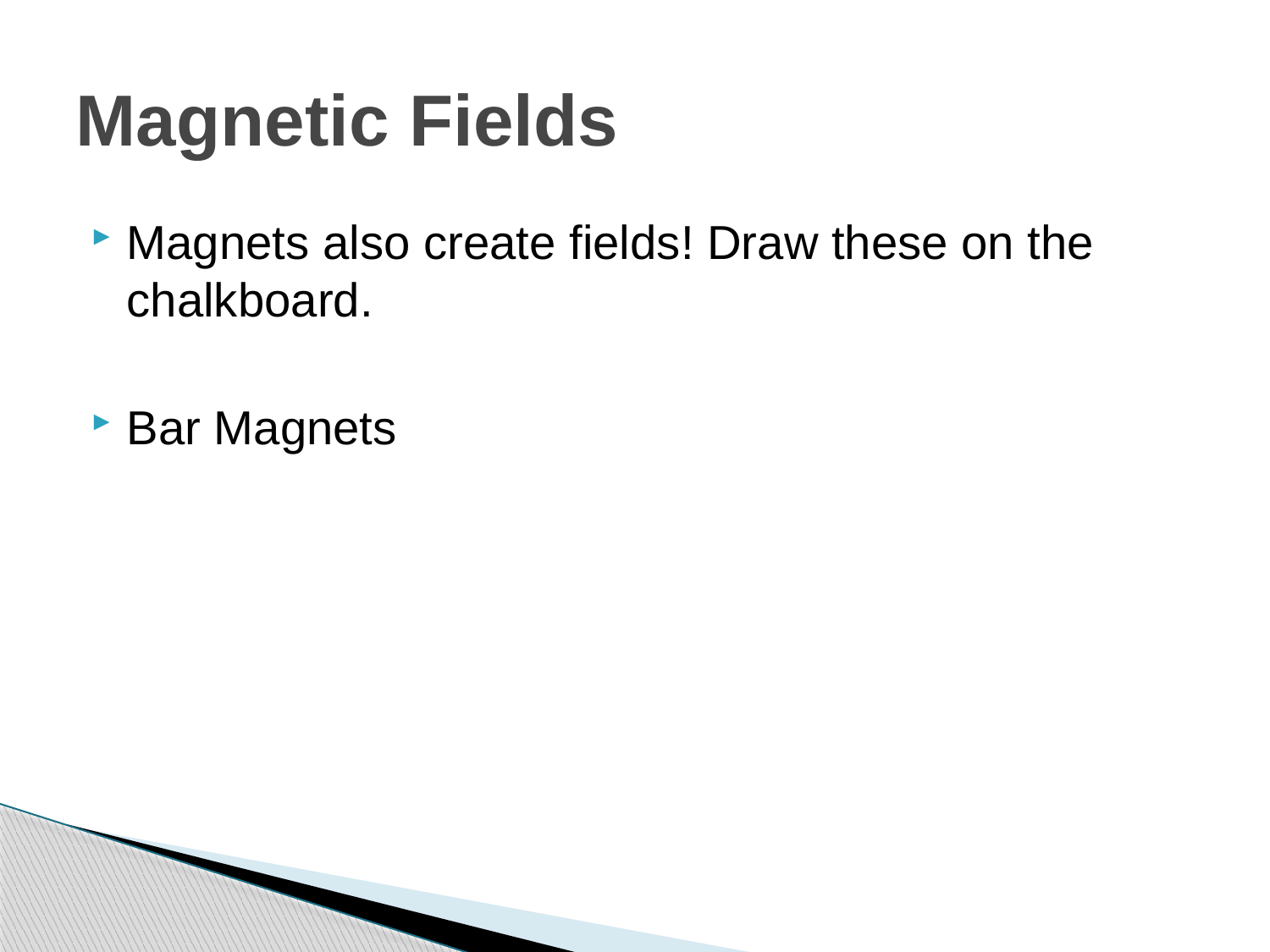

# Magnetic Fields
Magnets also create fields! Draw these on the chalkboard.

Bar Magnets